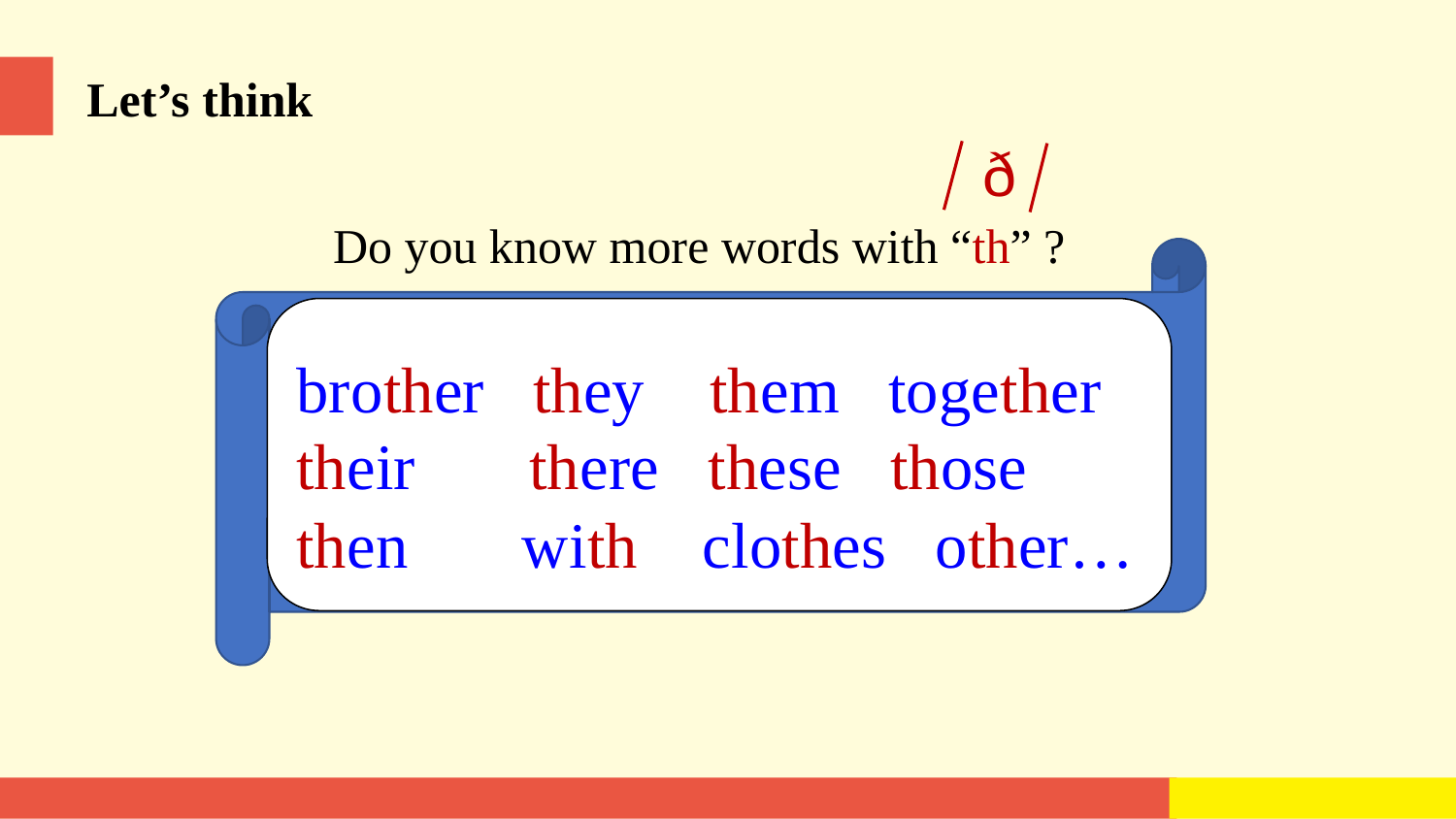

Let’s think
 ð

Do you know more words with “th” ?

brother   they    them   together
their       there   these   those
then       with    clothes   other…